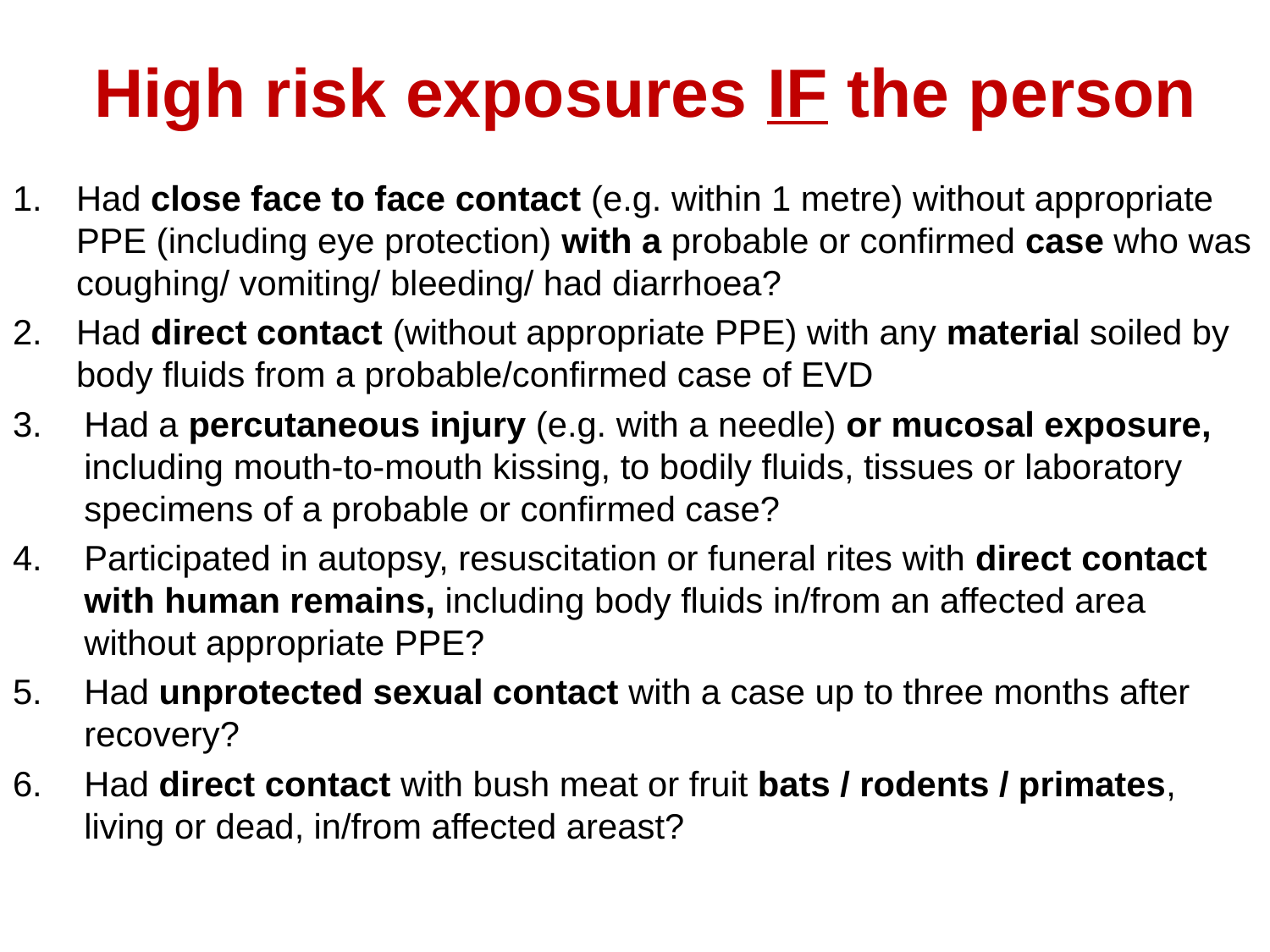

# High risk exposures IF the person
Had close face to face contact (e.g. within 1 metre) without appropriate PPE (including eye protection) with a probable or confirmed case who was coughing/ vomiting/ bleeding/ had diarrhoea?
Had direct contact (without appropriate PPE) with any material soiled by body fluids from a probable/confirmed case of EVD
Had a percutaneous injury (e.g. with a needle) or mucosal exposure, including mouth-to-mouth kissing, to bodily fluids, tissues or laboratory specimens of a probable or confirmed case?
Participated in autopsy, resuscitation or funeral rites with direct contact with human remains, including body fluids in/from an affected area without appropriate PPE?
Had unprotected sexual contact with a case up to three months after recovery?
Had direct contact with bush meat or fruit bats / rodents / primates, living or dead, in/from affected areast?